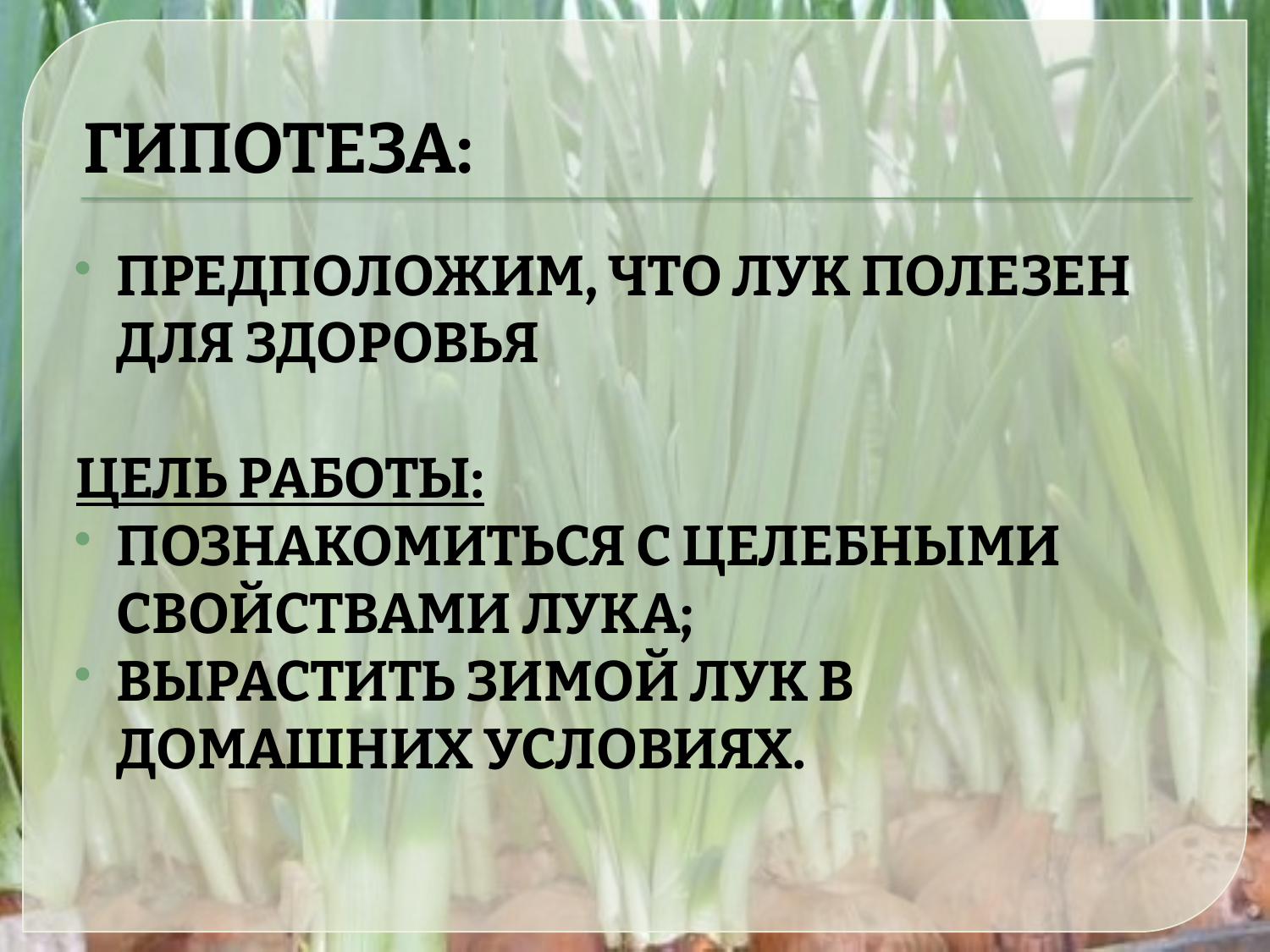

# ГИПОТЕЗА:
предположим, что лук полезен для здоровья

Цель работы:
познакомиться с целебными свойствами лука;
вырастить зимой лук в домашних условиях.